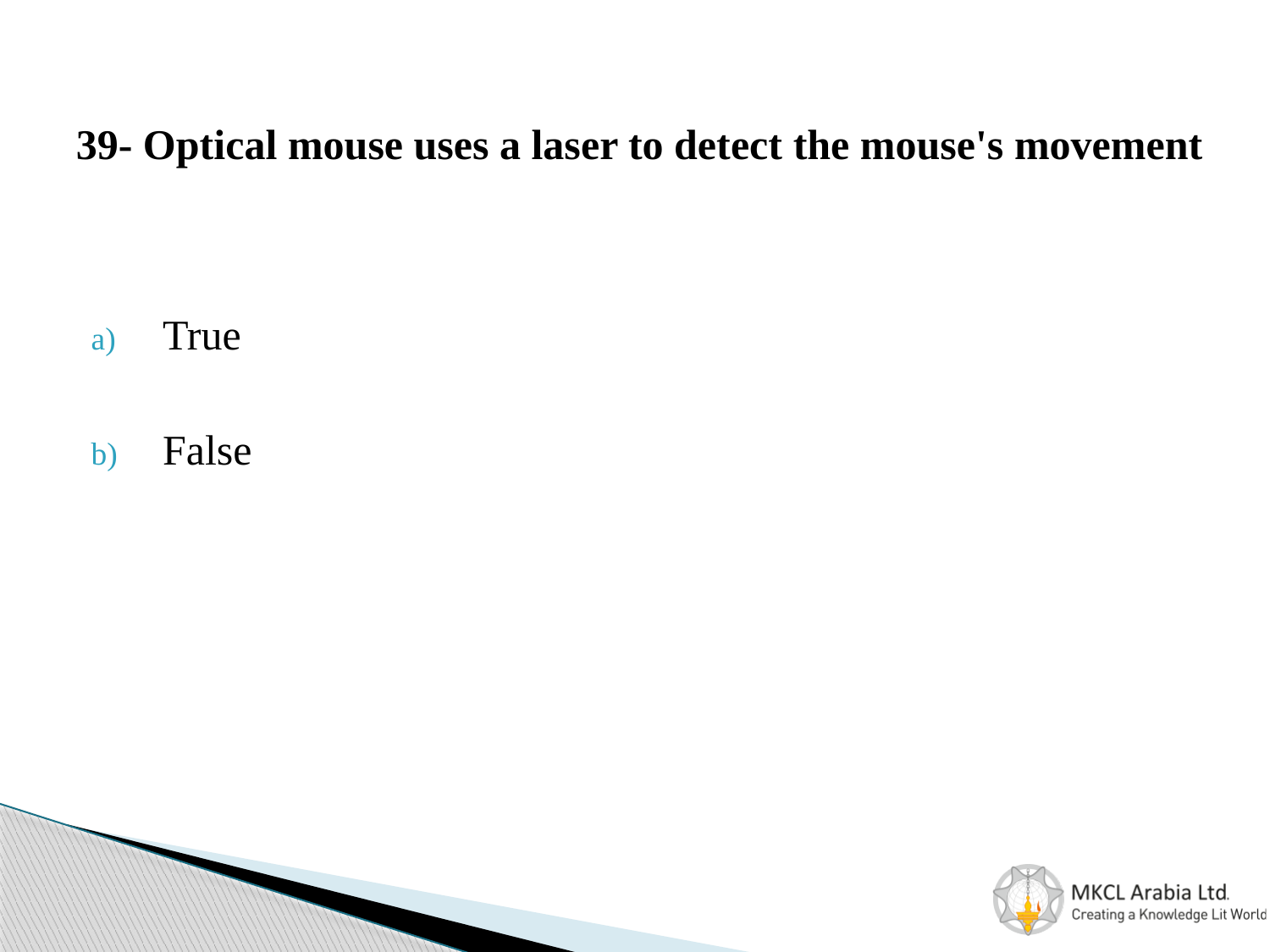

# 39- Optical mouse uses a laser to detect the mouse's movement

True

False